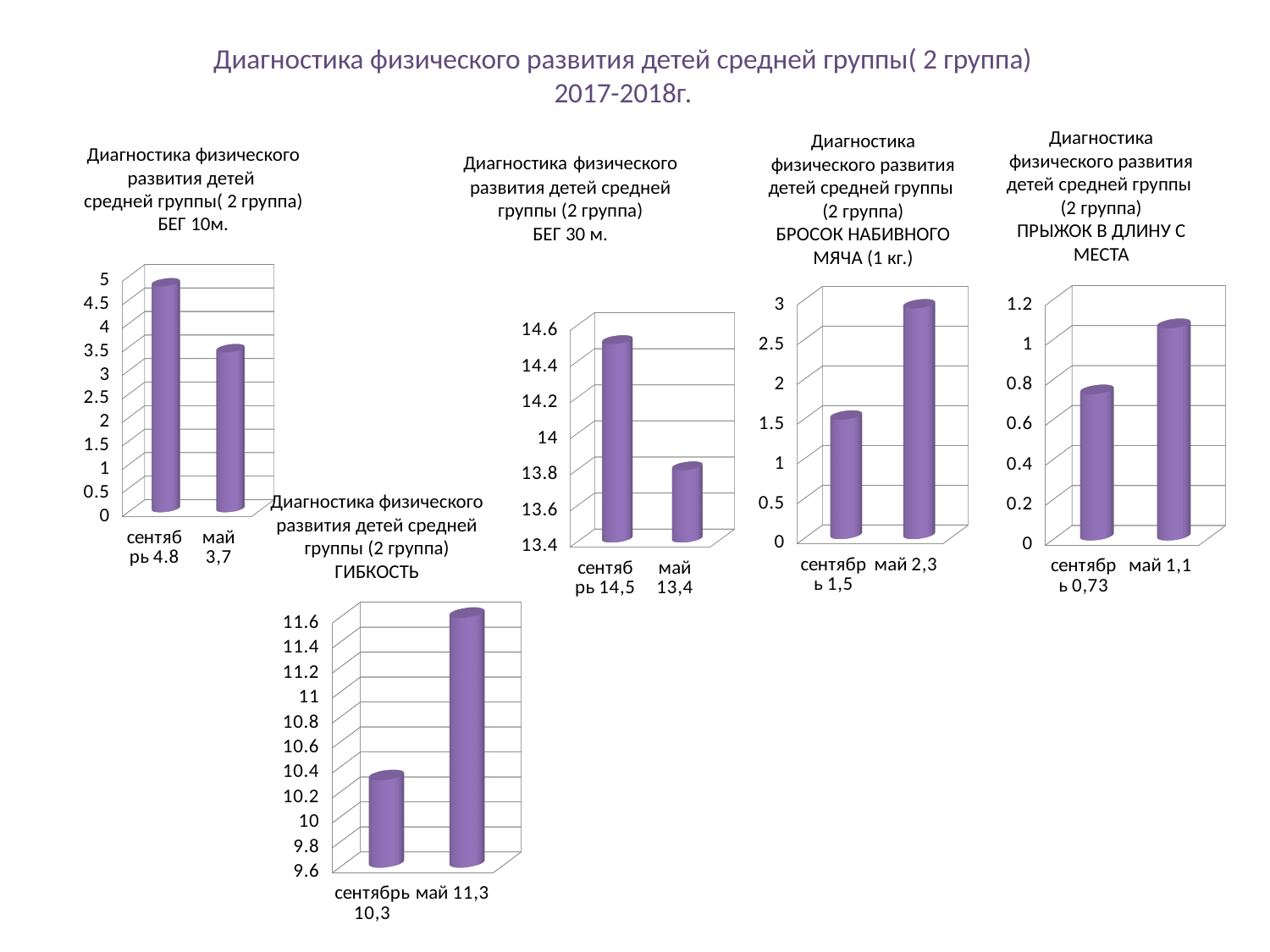

# Диагностика физического развития детей средней группы( 2 группа) 2017-2018г.
Диагностика физического развития детей средней группы
(2 группа)
БРОСОК НАБИВНОГО МЯЧА (1 кг.)
Диагностика физического развития детей средней группы
(2 группа)
ПРЫЖОК В ДЛИНУ С МЕСТА
Диагностика физического развития детей средней группы (2 группа)
БЕГ 30 м.
Диагностика физического развития детей
средней группы( 2 группа)
БЕГ 10м.

[unsupported chart]

[unsupported chart]

[unsupported chart]

[unsupported chart]

Диагностика физического развития детей средней группы (2 группа)
ГИБКОСТЬ

[unsupported chart]